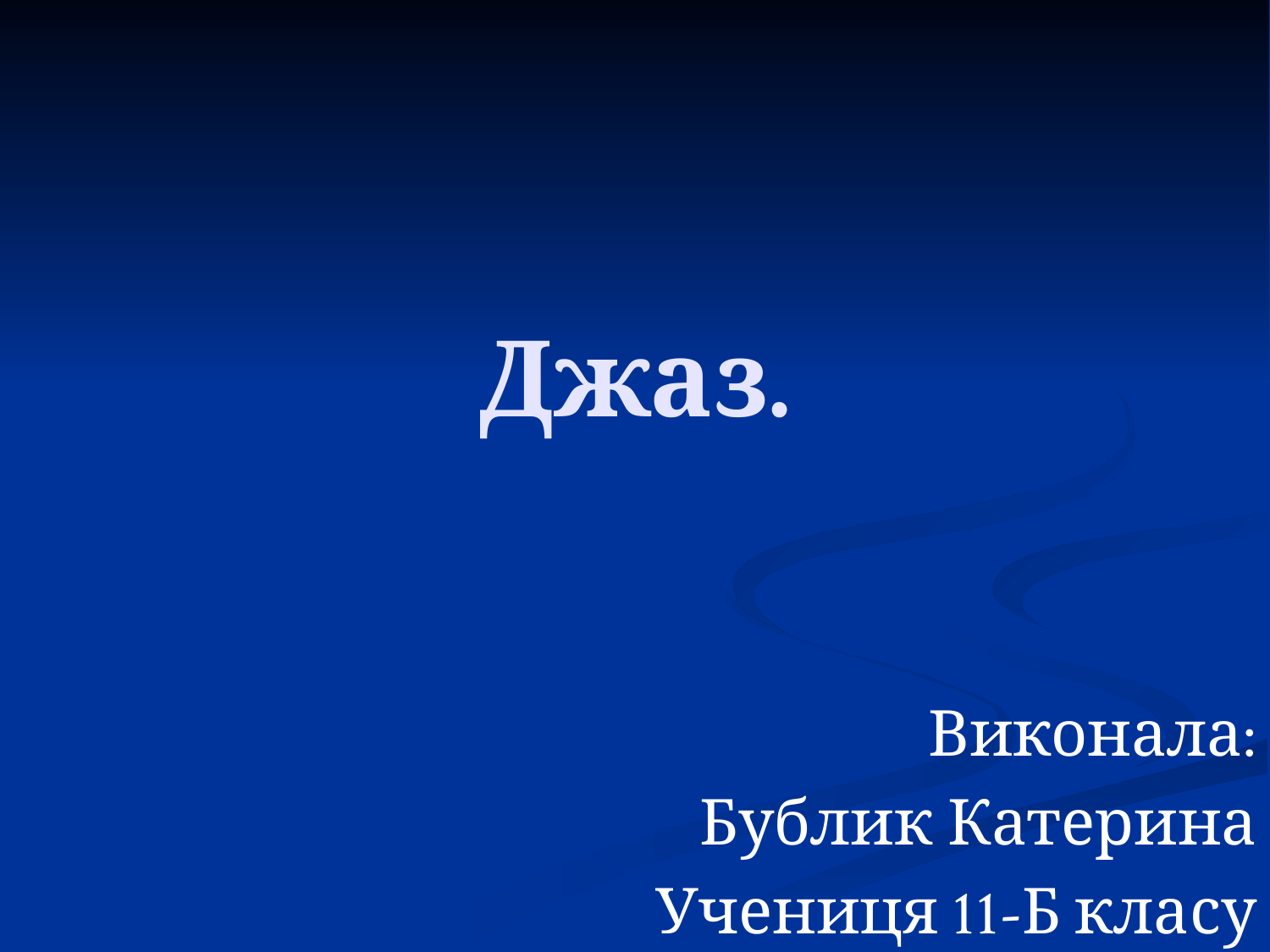

# Джаз.
  Виконала:
Бублик Катерина
Учениця 11-Б класу